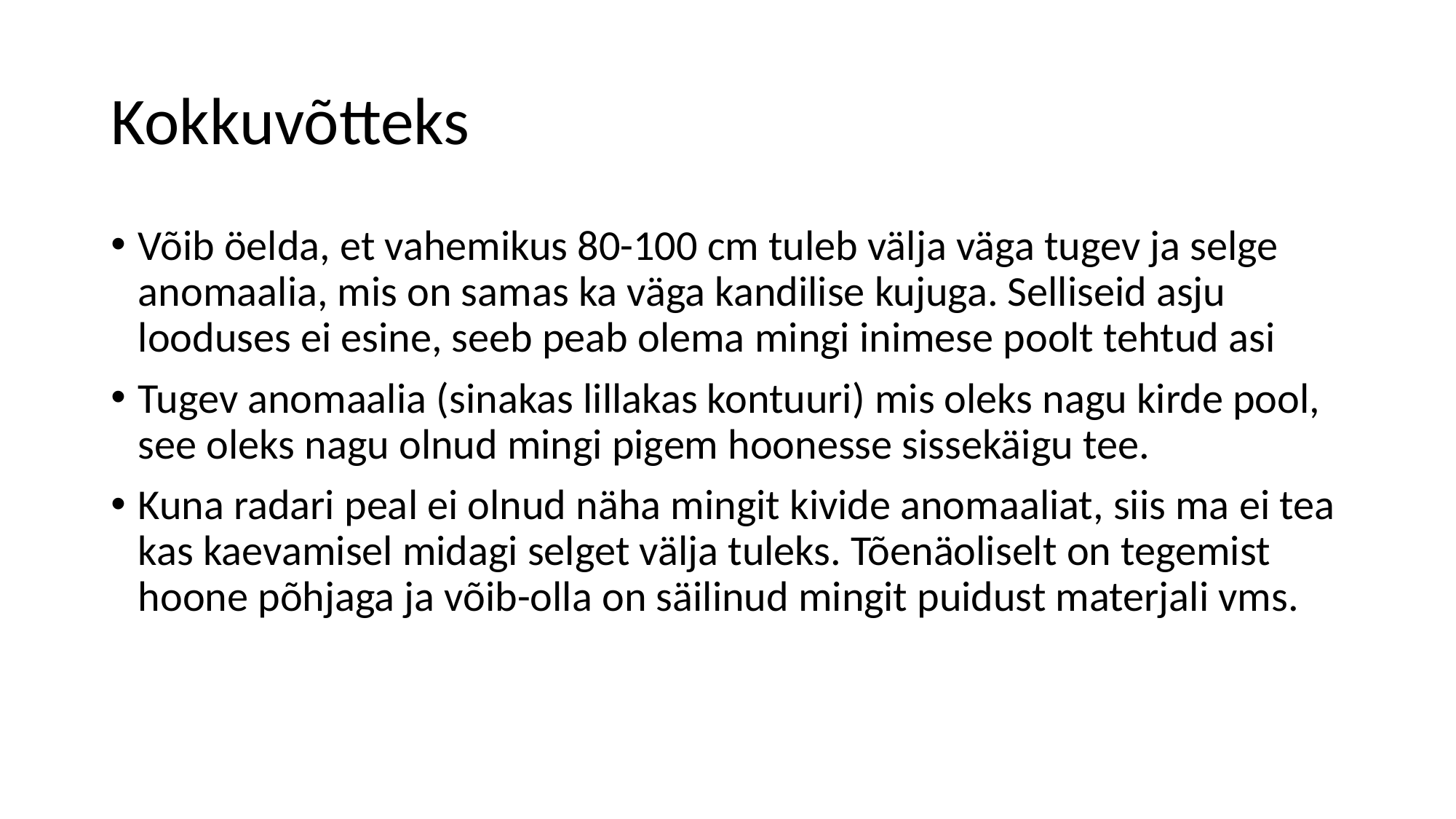

# Kokkuvõtteks
Võib öelda, et vahemikus 80-100 cm tuleb välja väga tugev ja selge anomaalia, mis on samas ka väga kandilise kujuga. Selliseid asju looduses ei esine, seeb peab olema mingi inimese poolt tehtud asi
Tugev anomaalia (sinakas lillakas kontuuri) mis oleks nagu kirde pool, see oleks nagu olnud mingi pigem hoonesse sissekäigu tee.
Kuna radari peal ei olnud näha mingit kivide anomaaliat, siis ma ei tea kas kaevamisel midagi selget välja tuleks. Tõenäoliselt on tegemist hoone põhjaga ja võib-olla on säilinud mingit puidust materjali vms.